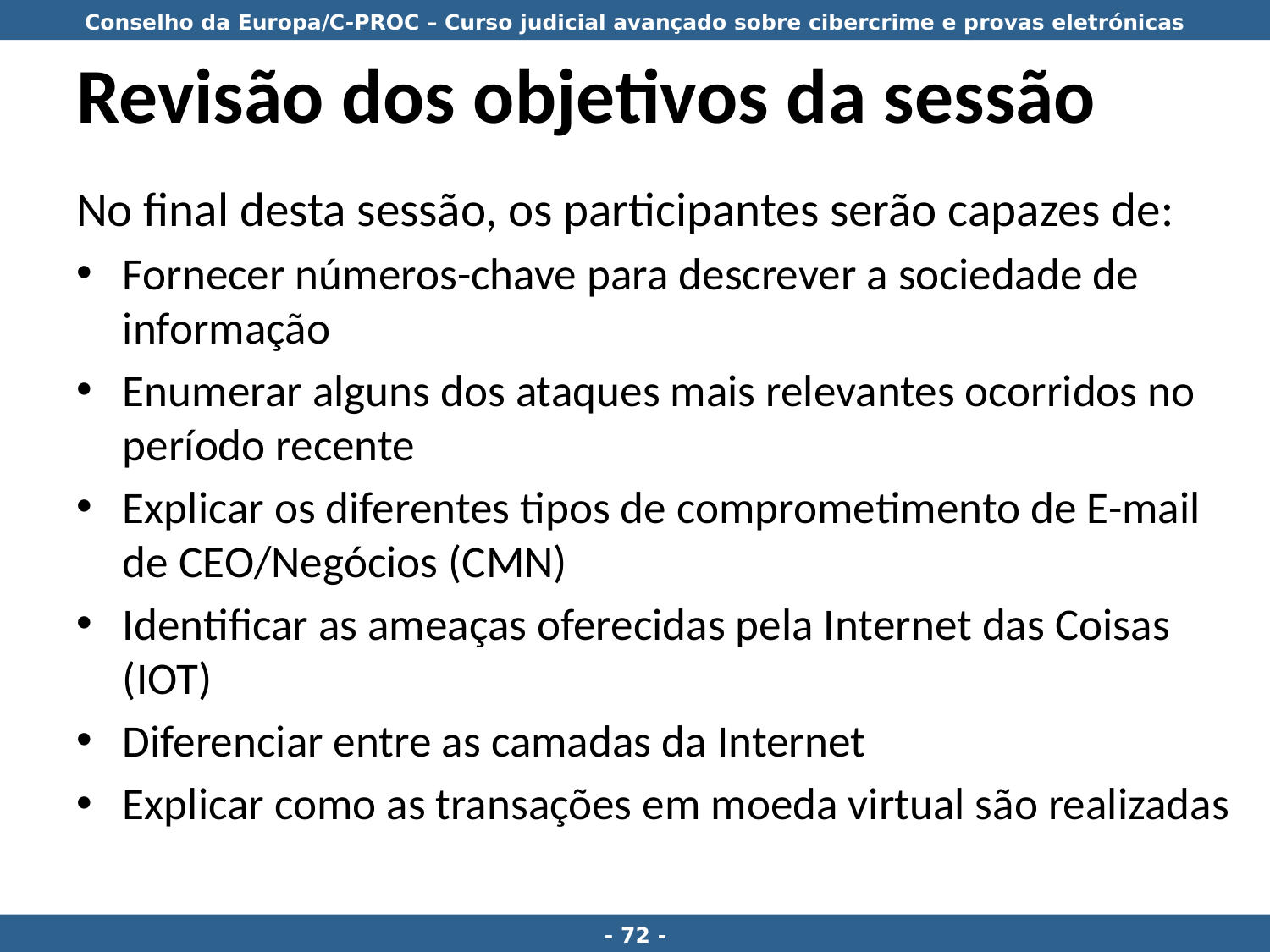

# Revisão dos objetivos da sessão
No final desta sessão, os participantes serão capazes de:
Fornecer números-chave para descrever a sociedade de informação
Enumerar alguns dos ataques mais relevantes ocorridos no período recente
Explicar os diferentes tipos de comprometimento de E-mail de CEO/Negócios (CMN)
Identificar as ameaças oferecidas pela Internet das Coisas (IOT)
Diferenciar entre as camadas da Internet
Explicar como as transações em moeda virtual são realizadas